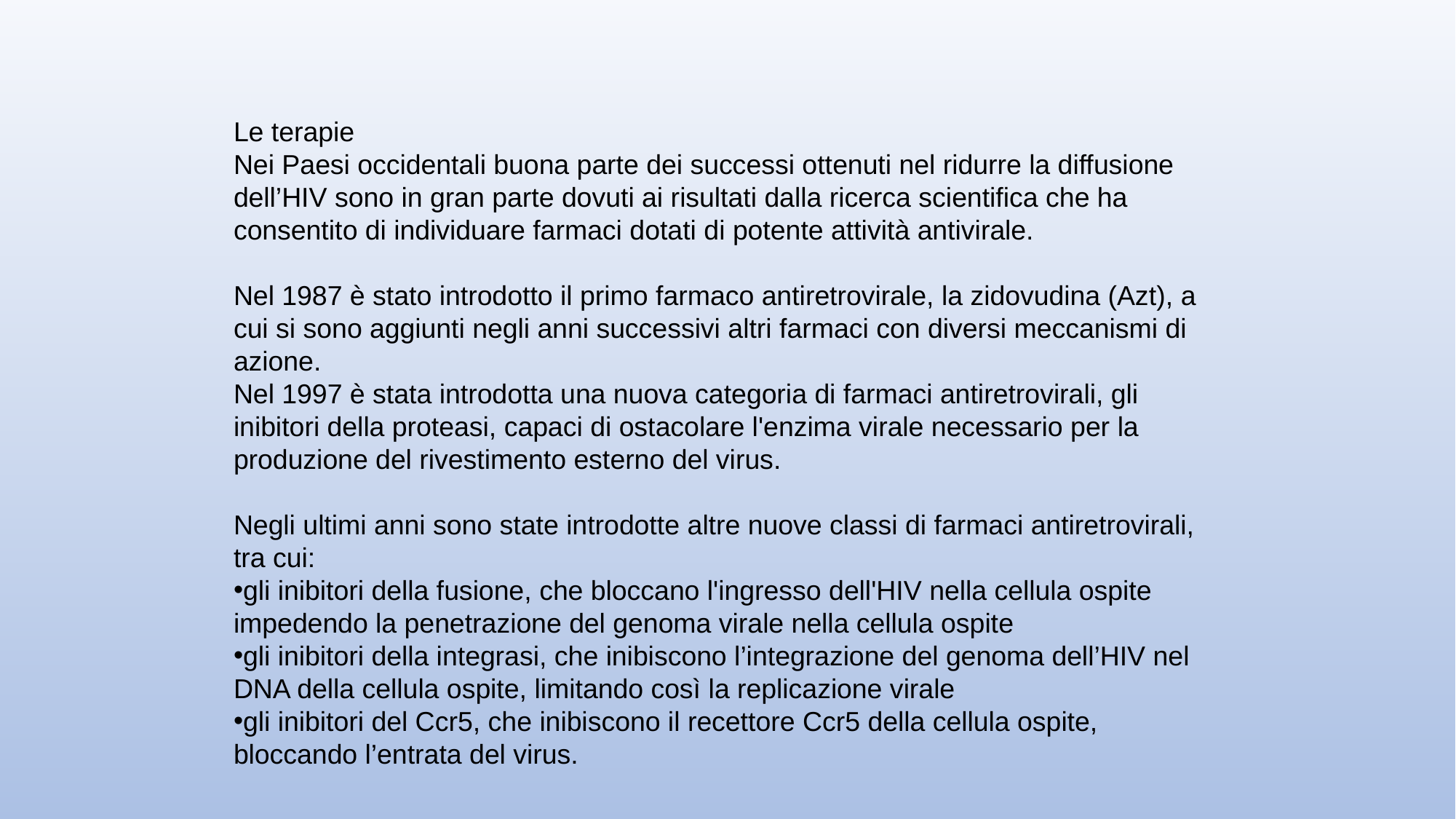

Le terapie
Nei Paesi occidentali buona parte dei successi ottenuti nel ridurre la diffusione dell’HIV sono in gran parte dovuti ai risultati dalla ricerca scientifica che ha consentito di individuare farmaci dotati di potente attività antivirale.

Nel 1987 è stato introdotto il primo farmaco antiretrovirale, la zidovudina (Azt), a cui si sono aggiunti negli anni successivi altri farmaci con diversi meccanismi di azione.
Nel 1997 è stata introdotta una nuova categoria di farmaci antiretrovirali, gli inibitori della proteasi, capaci di ostacolare l'enzima virale necessario per la produzione del rivestimento esterno del virus.

Negli ultimi anni sono state introdotte altre nuove classi di farmaci antiretrovirali, tra cui:
gli inibitori della fusione, che bloccano l'ingresso dell'HIV nella cellula ospite impedendo la penetrazione del genoma virale nella cellula ospite
gli inibitori della integrasi, che inibiscono l’integrazione del genoma dell’HIV nel DNA della cellula ospite, limitando così la replicazione virale
gli inibitori del Ccr5, che inibiscono il recettore Ccr5 della cellula ospite, bloccando l’entrata del virus.